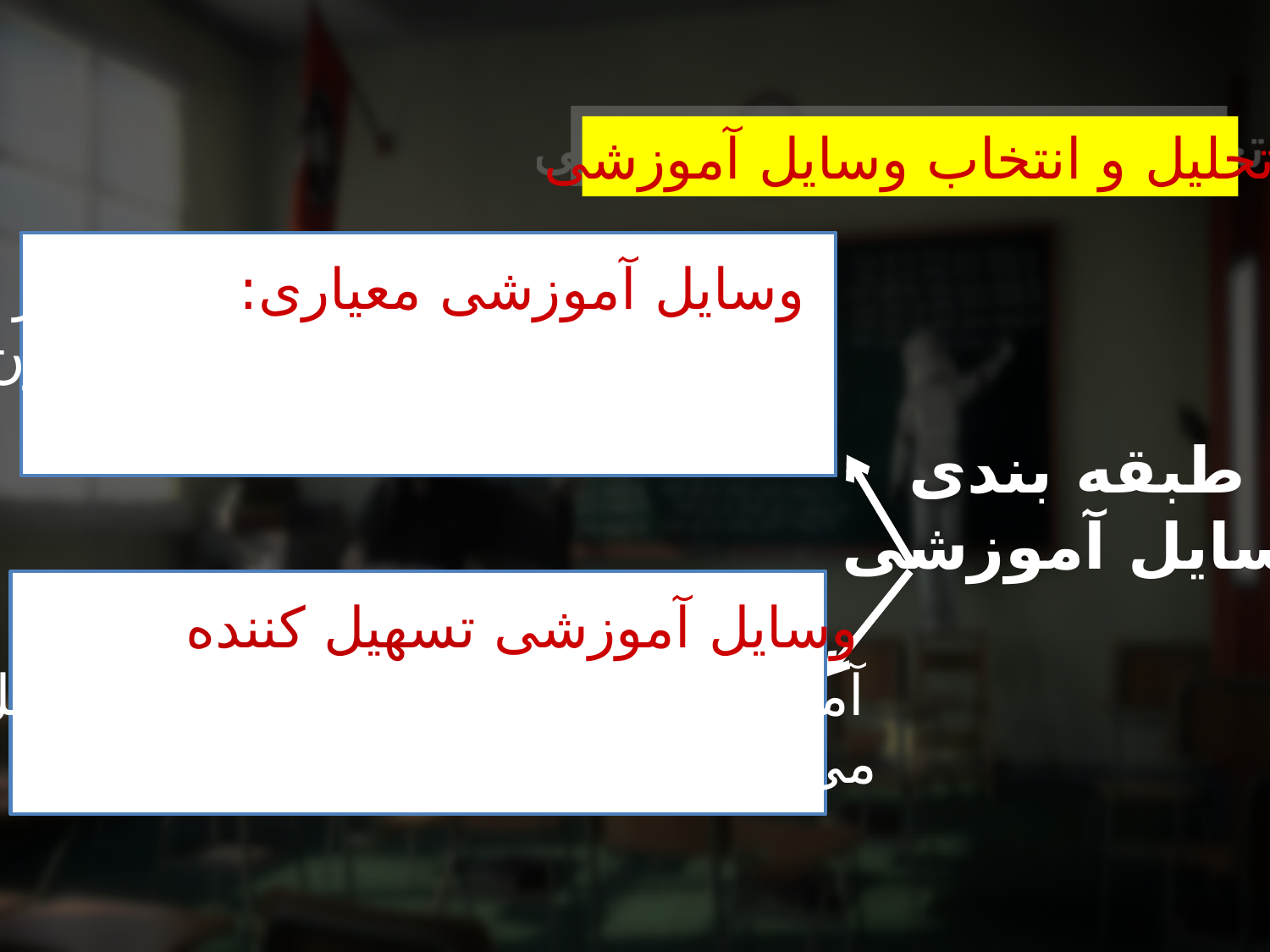

تحلیل و انتخاب وسایل آموزشی
وسایل آموزشی معیاری:  جزئی از فرایند
یادگیری محسوب می شوند و بدون آنها
 آموزش امکانپذیر نیست
طبقه بندی
وسایل آموزشی
وسایل آموزشی تسهیل کننده: جزیی از
آموزش نیستند و تنها آموزش را تسهیل
می کنند